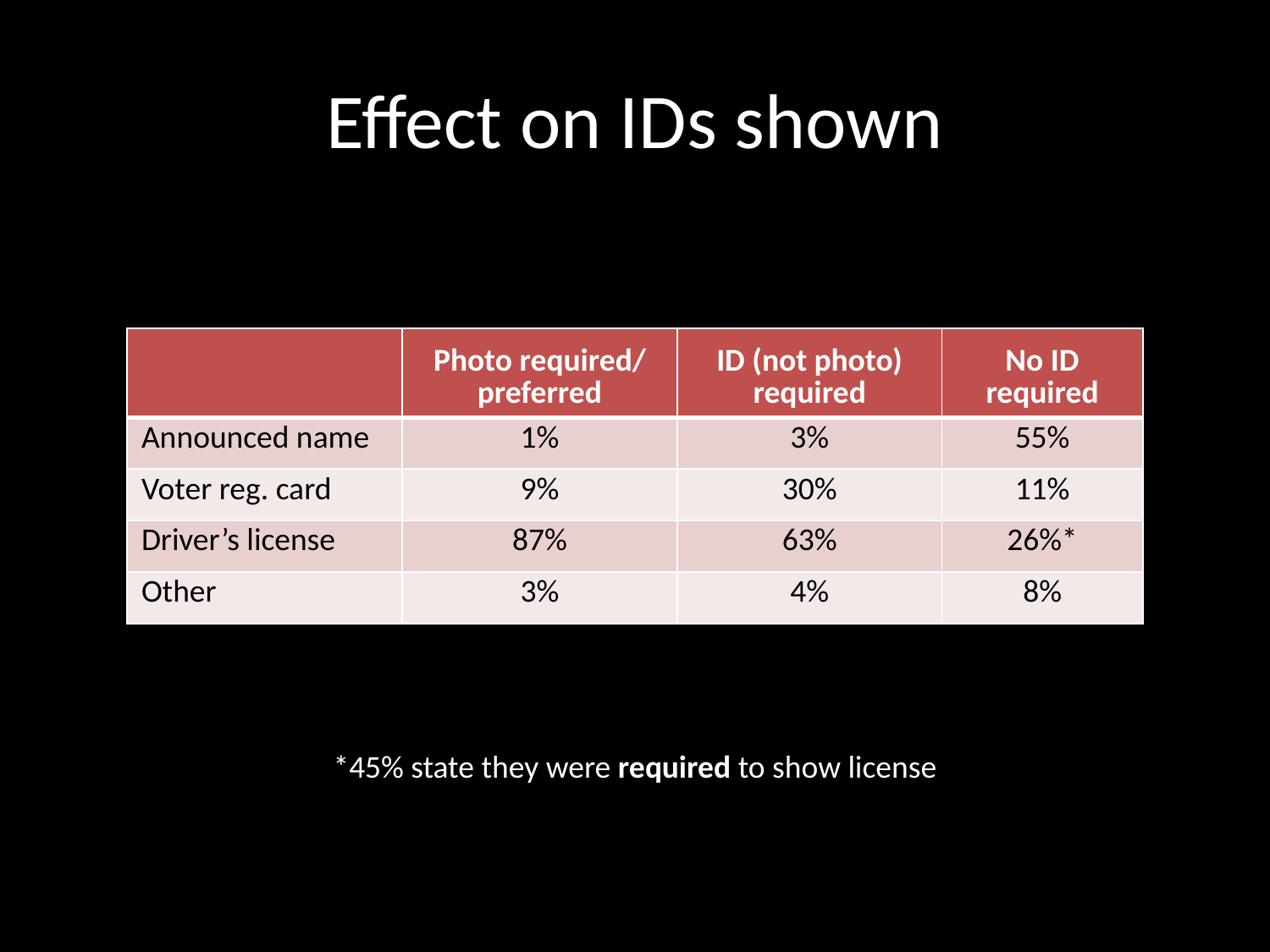

# Effect on IDs shown
|  | Photo required/ preferred | ID (not photo) required | No ID required |
| --- | --- | --- | --- |
| Announced name | 1% | 3% | 55% |
| Voter reg. card | 9% | 30% | 11% |
| Driver’s license | 87% | 63% | 26%\* |
| Other | 3% | 4% | 8% |
*45% state they were required to show license